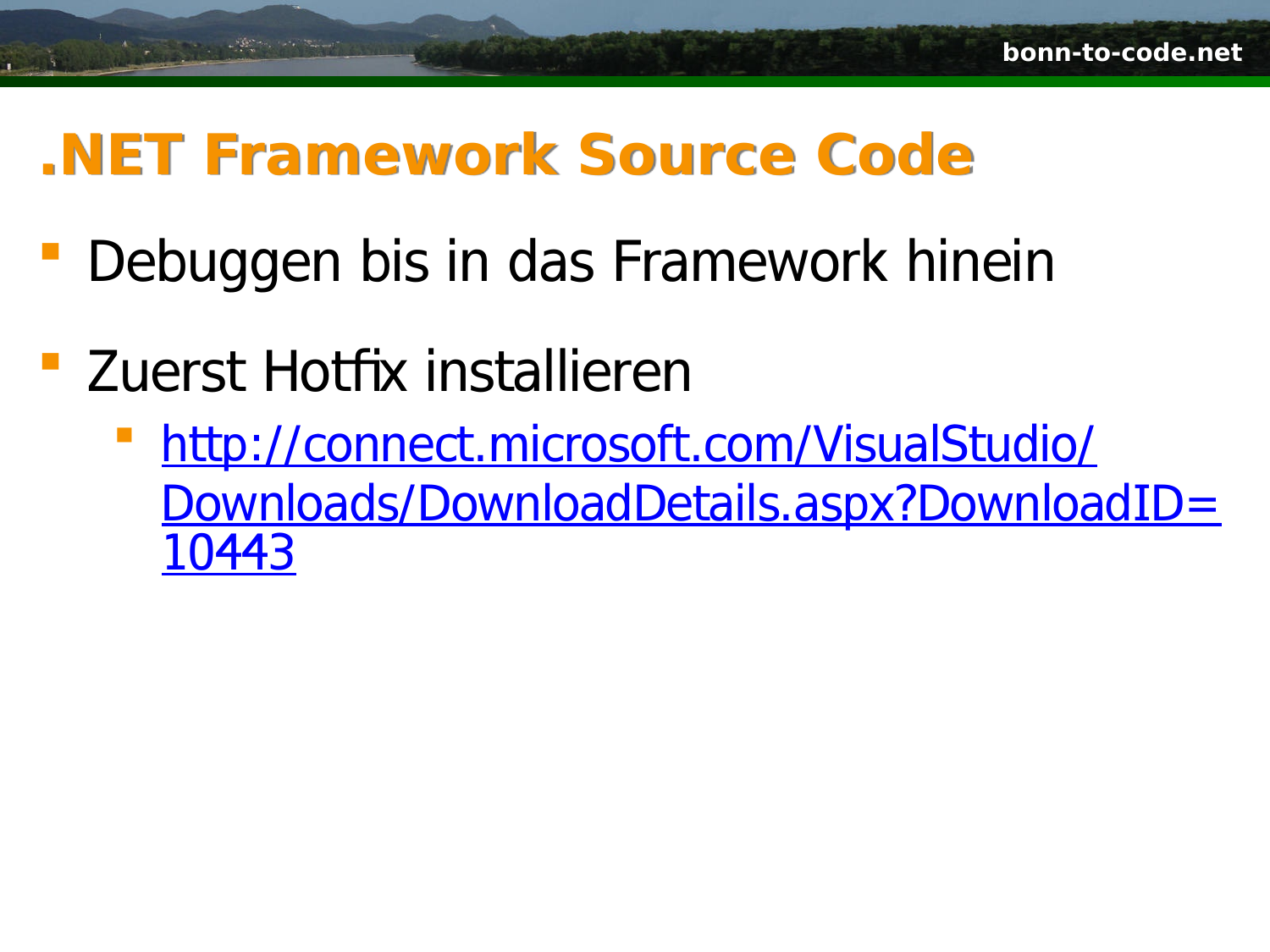

# .NET Framework Source Code
Debuggen bis in das Framework hinein
Zuerst Hotfix installieren
http://connect.microsoft.com/VisualStudio/
Downloads/DownloadDetails.aspx?DownloadID=10443